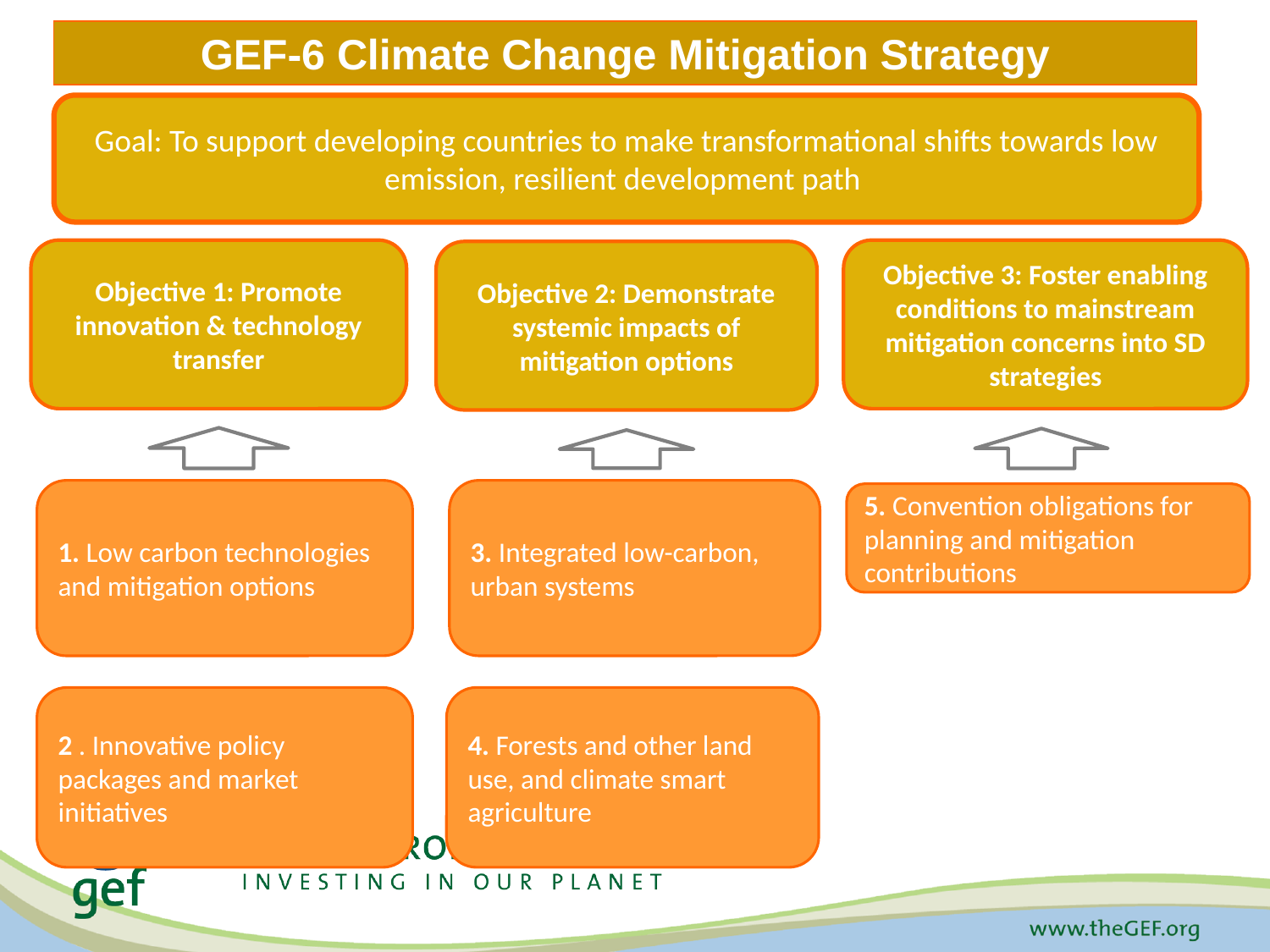

# GEF-6 Climate Change Mitigation Strategy
Goal: To support developing countries to make transformational shifts towards low emission, resilient development path
Objective 3: Foster enabling conditions to mainstream mitigation concerns into SD strategies
Objective 1: Promote innovation & technology transfer
Objective 2: Demonstrate systemic impacts of mitigation options

1. Low carbon technologies and mitigation options
3. Integrated low-carbon, urban systems
5. Convention obligations for planning and mitigation contributions
2 . Innovative policy packages and market initiatives
4. Forests and other land use, and climate smart agriculture